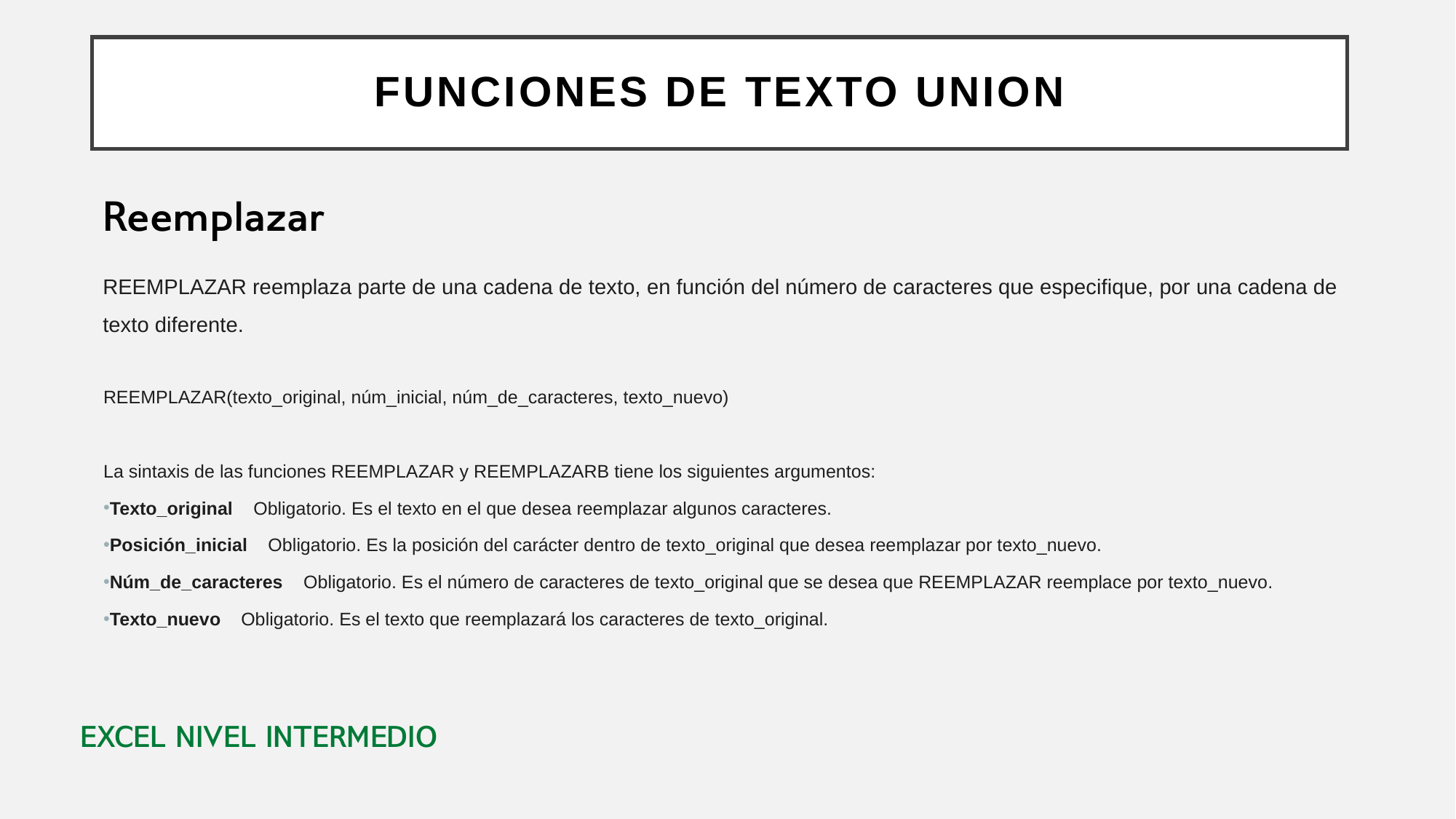

# Funciones de Texto UNION
Reemplazar
REEMPLAZAR reemplaza parte de una cadena de texto, en función del número de caracteres que especifique, por una cadena de texto diferente.
REEMPLAZAR(texto_original, núm_inicial, núm_de_caracteres, texto_nuevo)

La sintaxis de las funciones REEMPLAZAR y REEMPLAZARB tiene los siguientes argumentos:
Texto_original    Obligatorio. Es el texto en el que desea reemplazar algunos caracteres.
Posición_inicial    Obligatorio. Es la posición del carácter dentro de texto_original que desea reemplazar por texto_nuevo.
Núm_de_caracteres    Obligatorio. Es el número de caracteres de texto_original que se desea que REEMPLAZAR reemplace por texto_nuevo.
Texto_nuevo    Obligatorio. Es el texto que reemplazará los caracteres de texto_original.
EXCEL NIVEL INTERMEDIO